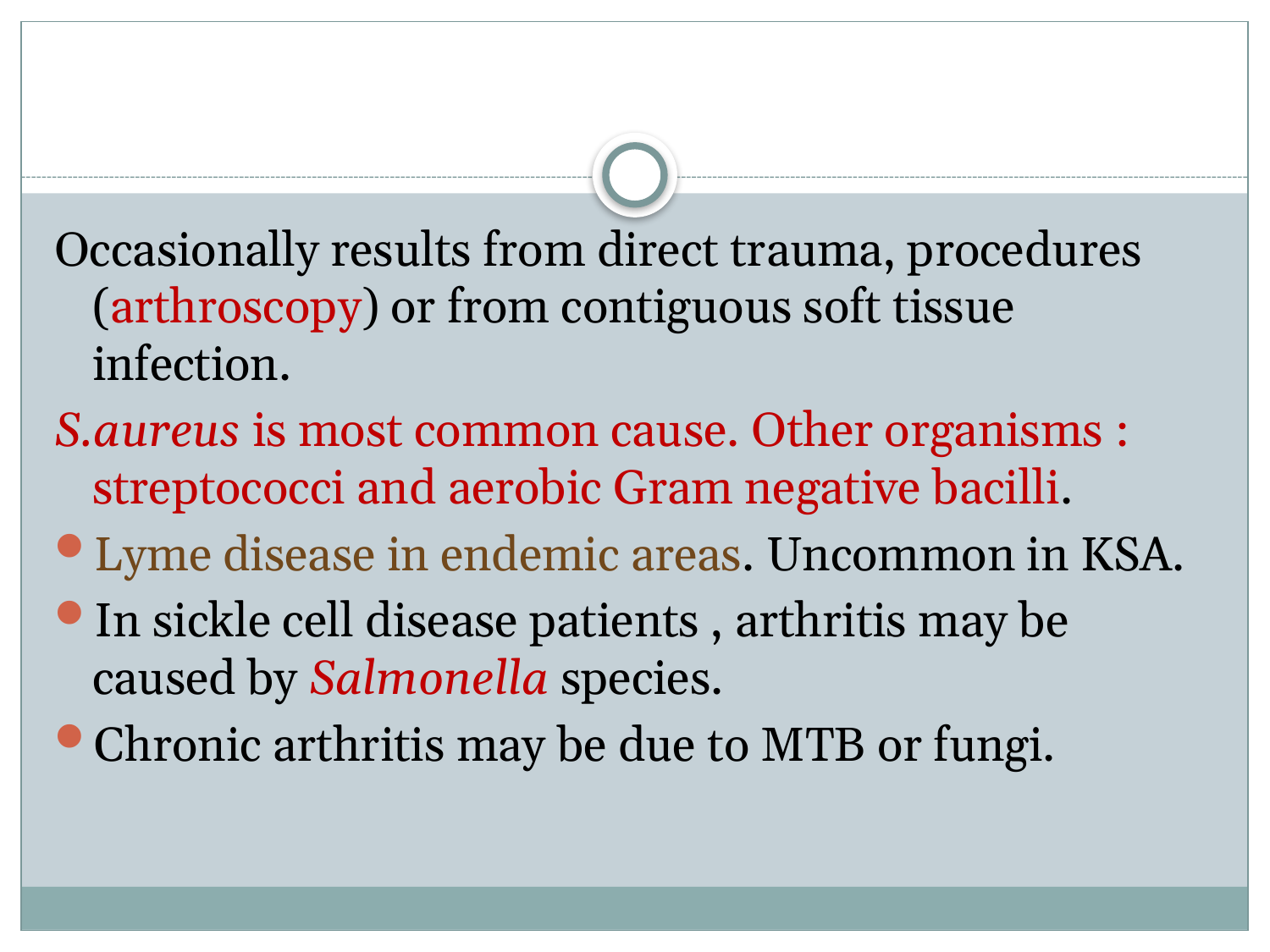

#
Occasionally results from direct trauma, procedures (arthroscopy) or from contiguous soft tissue infection.
S.aureus is most common cause. Other organisms : streptococci and aerobic Gram negative bacilli.
Lyme disease in endemic areas. Uncommon in KSA.
In sickle cell disease patients , arthritis may be caused by Salmonella species.
Chronic arthritis may be due to MTB or fungi.